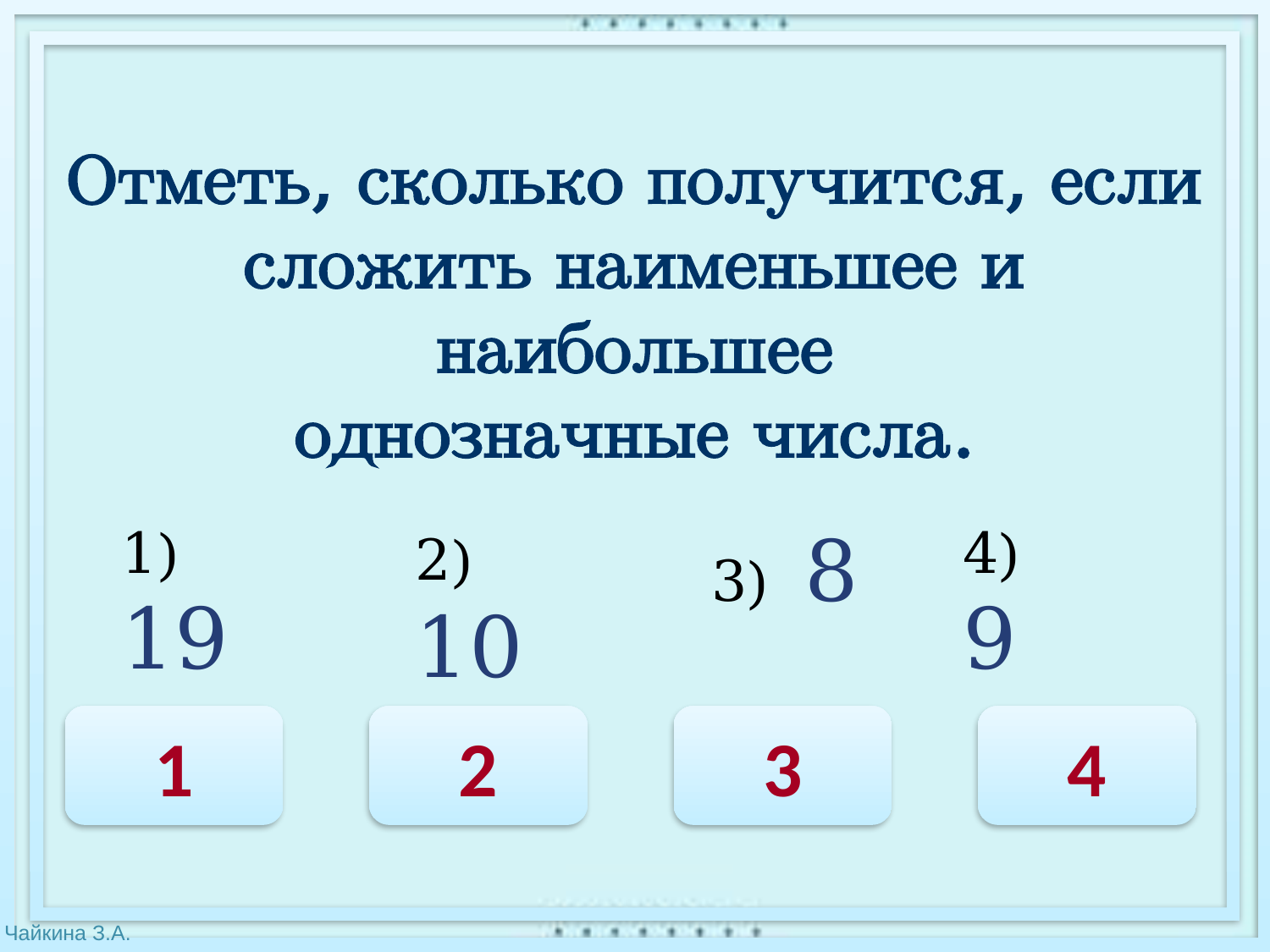

Отметь, сколько получится, если
сложить наименьшее и наибольшее
однозначные числа.
1)  19
2)  10
3)  8
4)  9
1
2
3
4